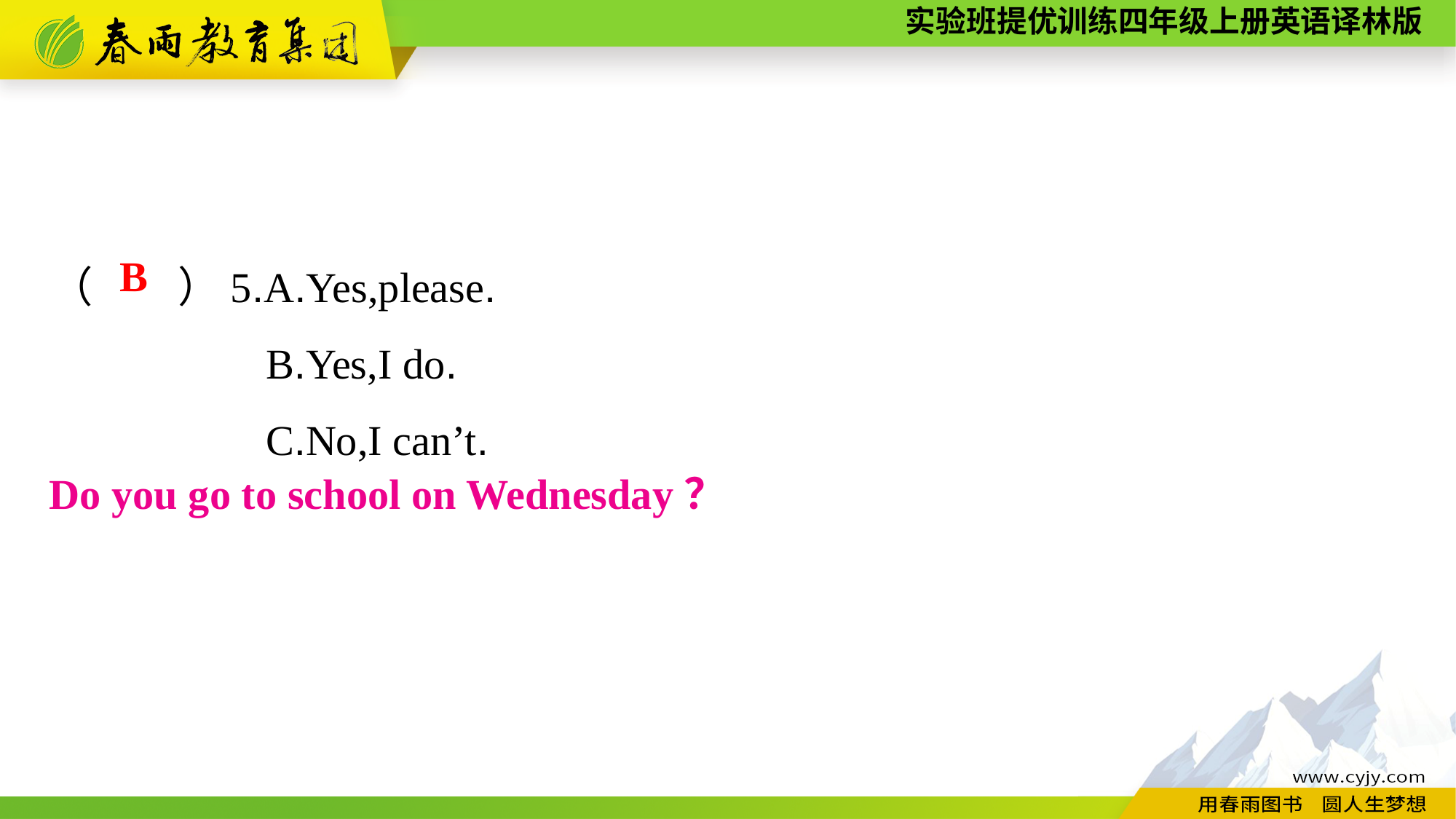

（　　）5.A.Yes,please.
B.Yes,I do.
C.No,I can’t.
B
Do you go to school on Wednesday？